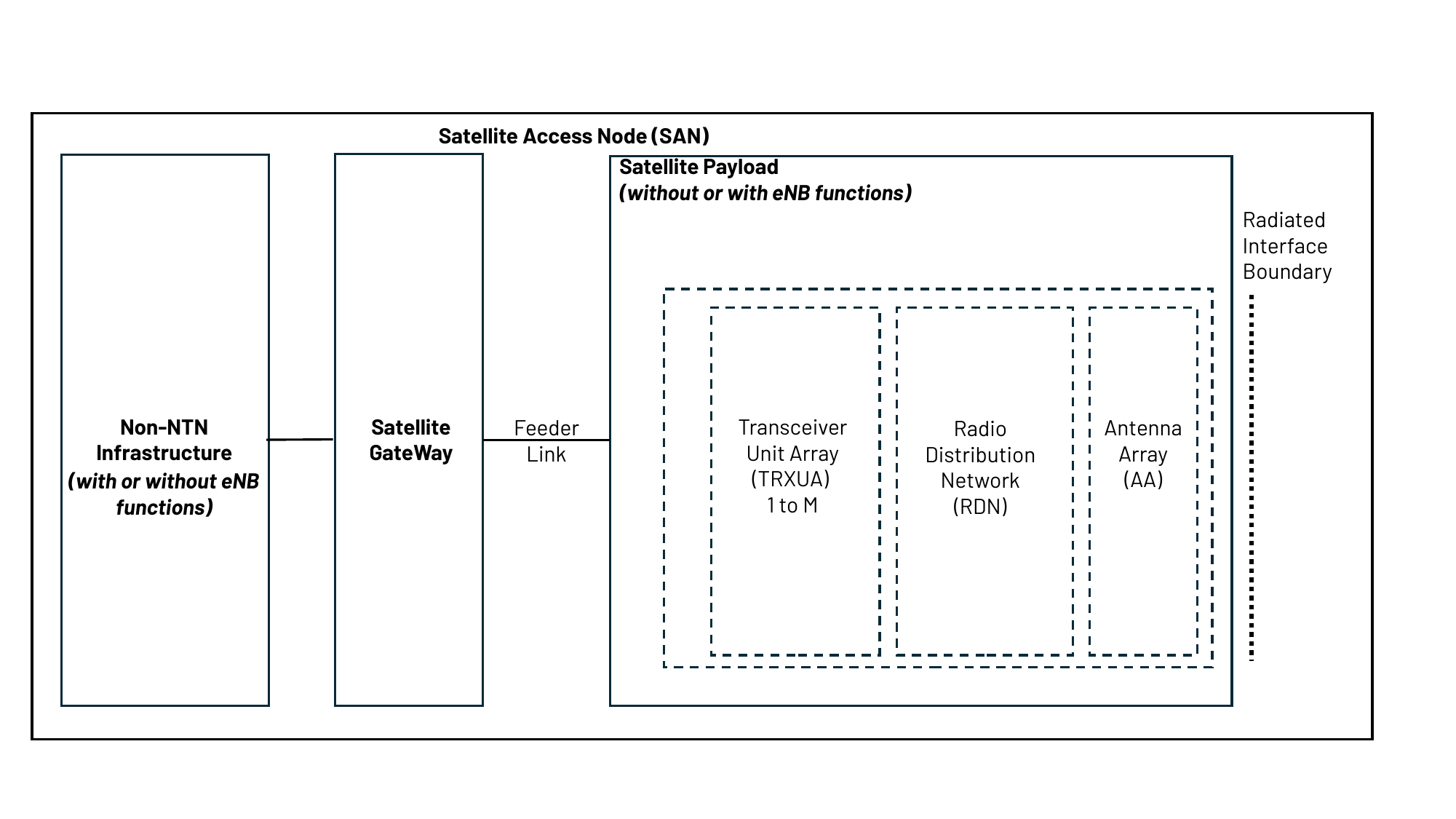

Satellite Access Node (SAN)
Satellite Payload
(without or with eNB functions)

Radiated
Interface
Boundary

Non-NTN Infrastructure
Satellite GateWay
Transceiver Unit Array (TRXUA)
1 to M
Feeder
Link
Antenna
Array
(AA)
Radio
Distribution
Network
(RDN)
(with or without eNB functions)